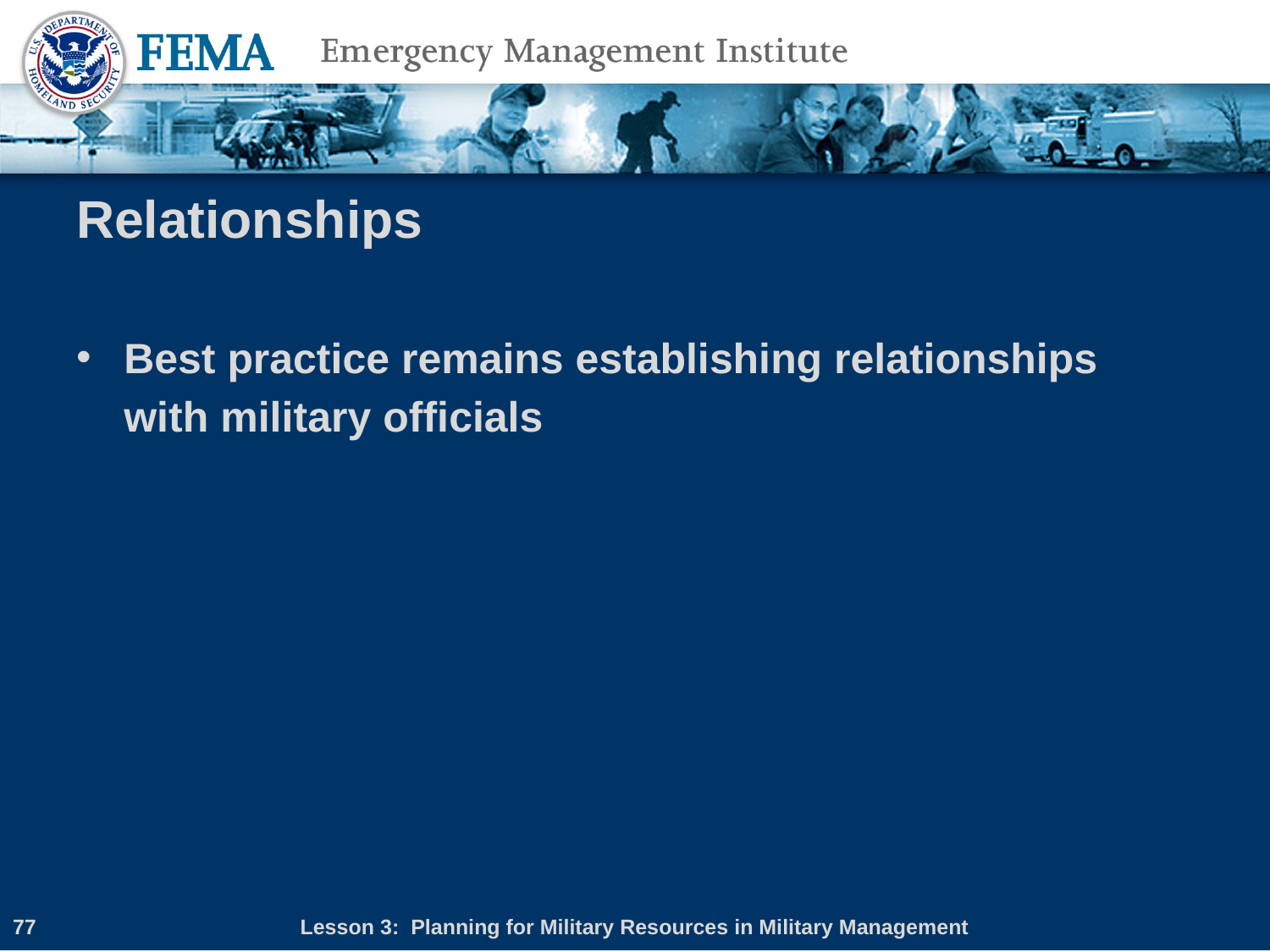

# Relationships
Best practice remains establishing relationships with military officials
77
Lesson 3:  Planning for Military Resources in Military Management